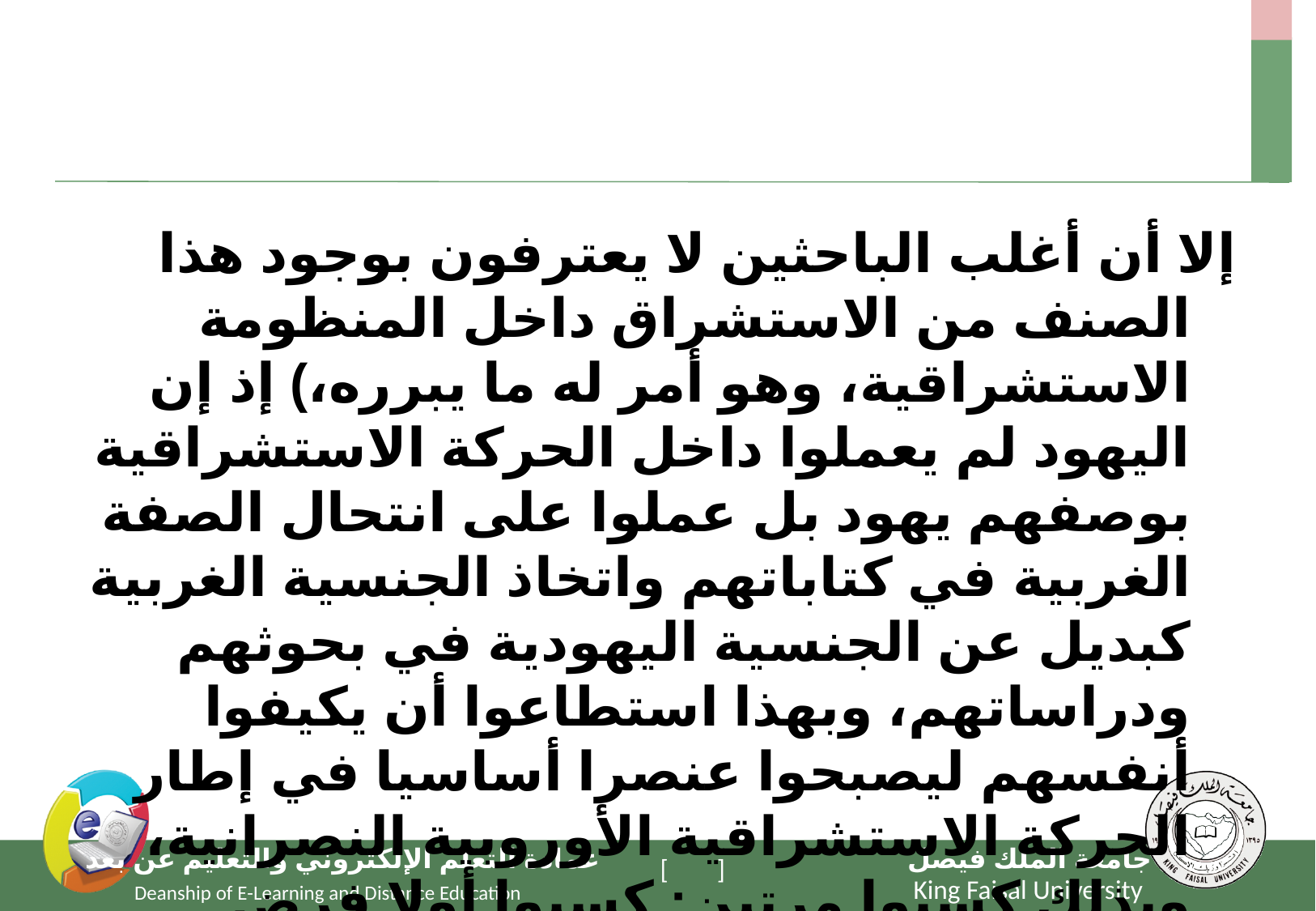

#
إلا أن أغلب الباحثين لا يعترفون بوجود هذا الصنف من الاستشراق داخل المنظومة الاستشراقية، وهو أمر له ما يبرره،) إذ إن اليهود لم يعملوا داخل الحركة الاستشراقية بوصفهم يهود بل عملوا على انتحال الصفة الغربية في كتاباتهم واتخاذ الجنسية الغربية كبديل عن الجنسية اليهودية في بحوثهم ودراساتهم، وبهذا استطاعوا أن يكيفوا أنفسهم ليصبحوا عنصرا أساسيا في إطار الحركة الاستشراقية الأوروبية النصرانية، وبذلك كسبوا مرتين: كسبوا أولا فرض أنفسهم على الحركة الاستشراقية كلها، وكسبوا ثانياً تحقيق أهدافهم في النيل من الإسلام، وهي أهداف تلتقي مع أهداف أغلبية المستشرقين النصارى(